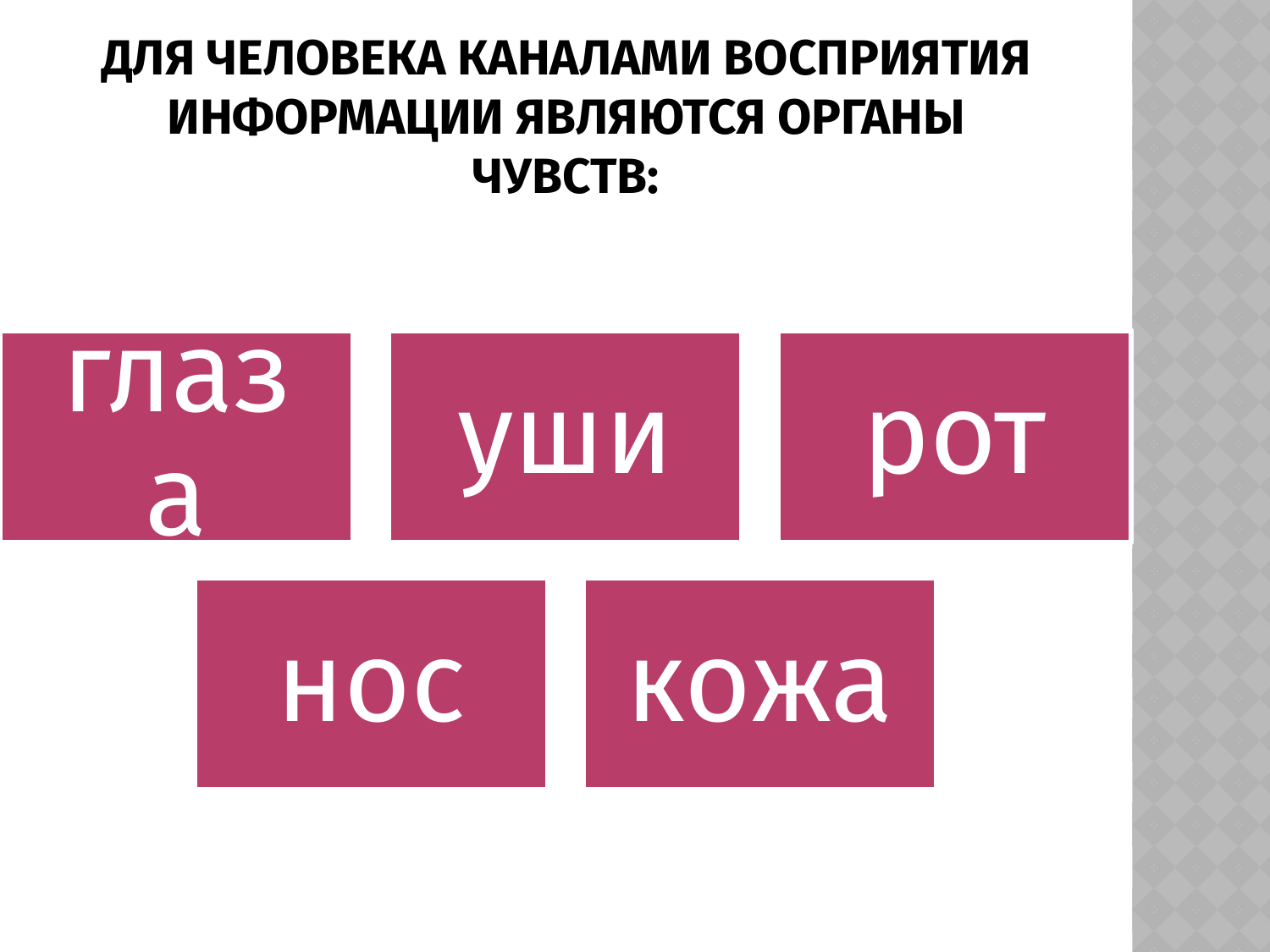

# Для человека каналами восприятия информации являются органы чувств:
глаза
уши
рот
нос
кожа